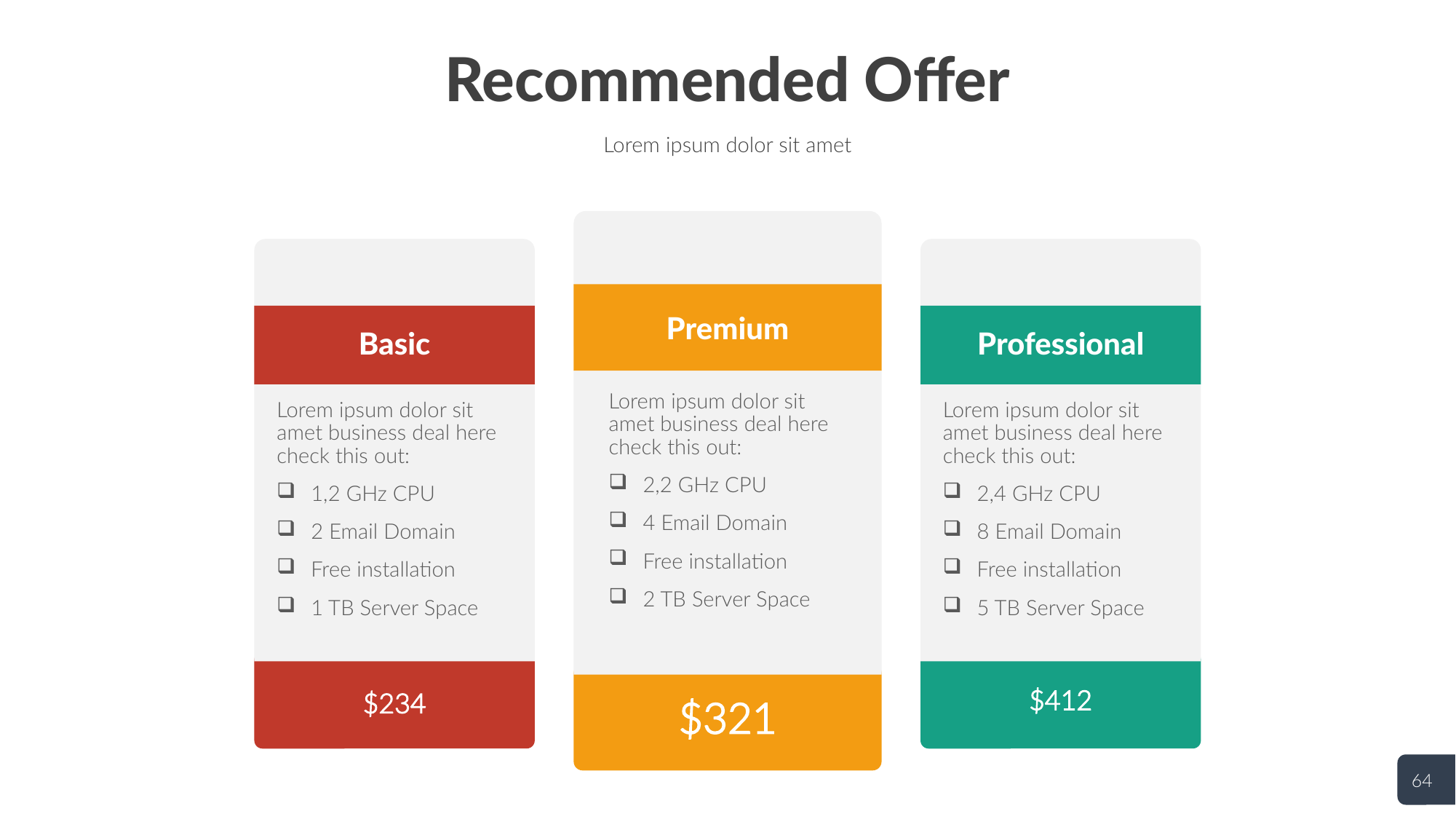

# Recommended Offer
Lorem ipsum dolor sit amet

Premium
Basic
Professional
Lorem ipsum dolor sit amet business deal here check this out:
2,2 GHz CPU
4 Email Domain
Free installation
2 TB Server Space
Lorem ipsum dolor sit amet business deal here check this out:
1,2 GHz CPU
2 Email Domain
Free installation
1 TB Server Space
Lorem ipsum dolor sit amet business deal here check this out:
2,4 GHz CPU
8 Email Domain
Free installation
5 TB Server Space
$412
$234
$321

64